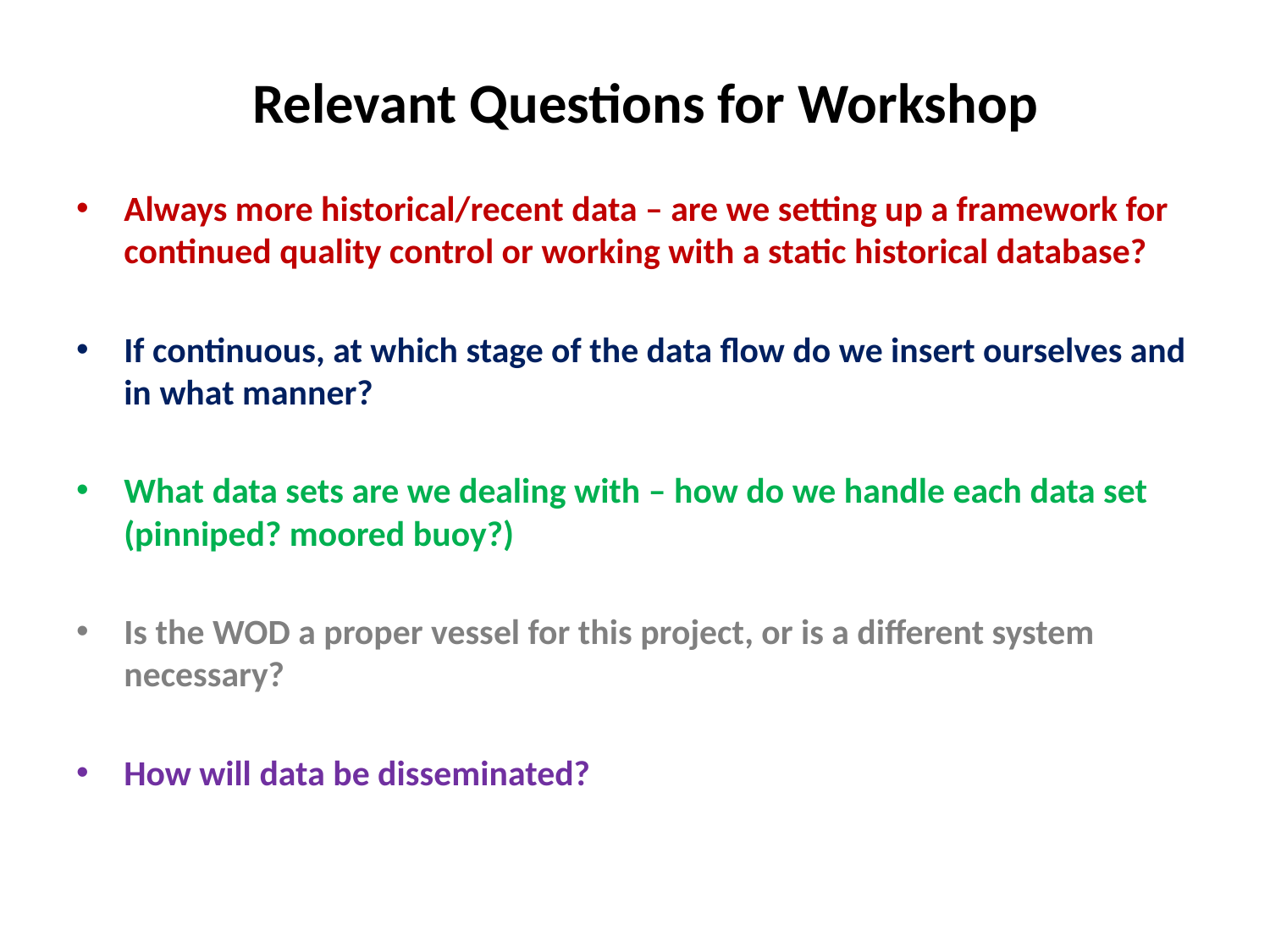

# Relevant Questions for Workshop
Always more historical/recent data – are we setting up a framework for continued quality control or working with a static historical database?

If continuous, at which stage of the data flow do we insert ourselves and in what manner?

What data sets are we dealing with – how do we handle each data set (pinniped? moored buoy?)

Is the WOD a proper vessel for this project, or is a different system necessary?

How will data be disseminated?